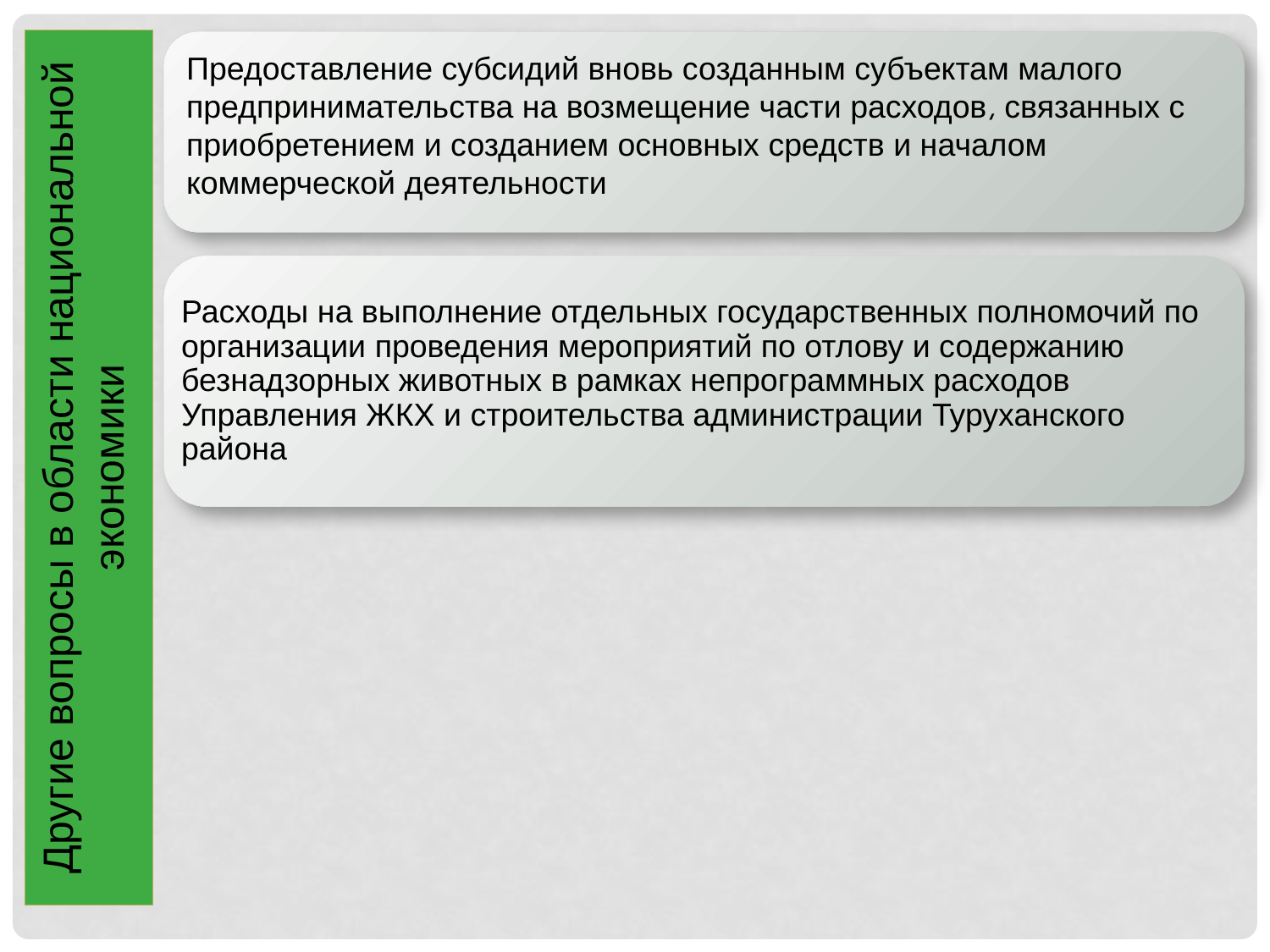

Другие вопросы в области национальной экономики
Предоставление субсидий вновь созданным субъектам малого предпринимательства на возмещение части расходов, связанных с приобретением и созданием основных средств и началом коммерческой деятельности

Расходы на выполнение отдельных государственных полномочий по организации проведения мероприятий по отлову и содержанию безнадзорных животных в рамках непрограммных расходов Управления ЖКХ и строительства администрации Туруханского района